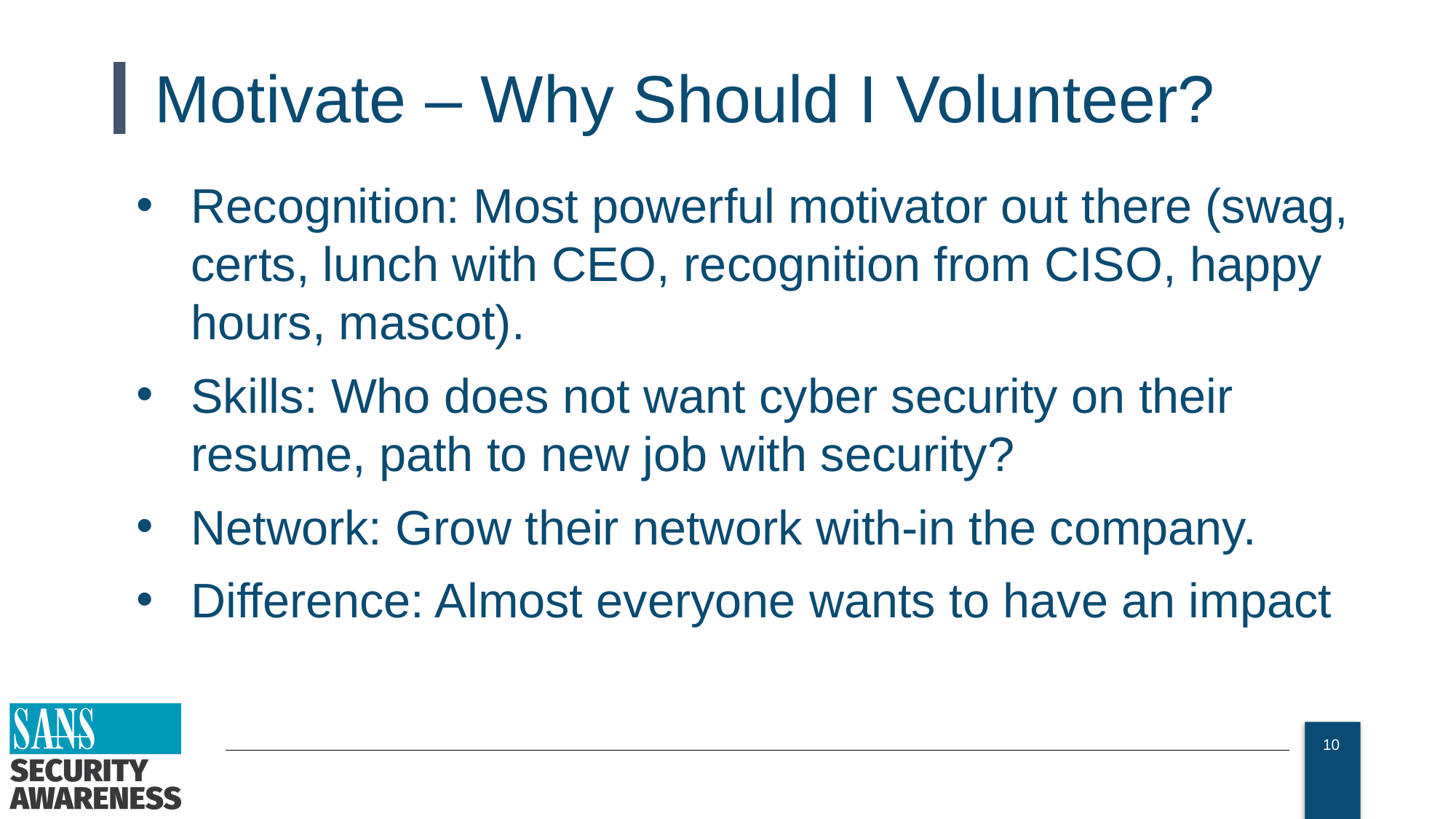

# Motivate – Why Should I Volunteer?
Recognition: Most powerful motivator out there (swag, certs, lunch with CEO, recognition from CISO, happy hours, mascot).
Skills: Who does not want cyber security on their resume, path to new job with security?
Network: Grow their network with-in the company.
Difference: Almost everyone wants to have an impact